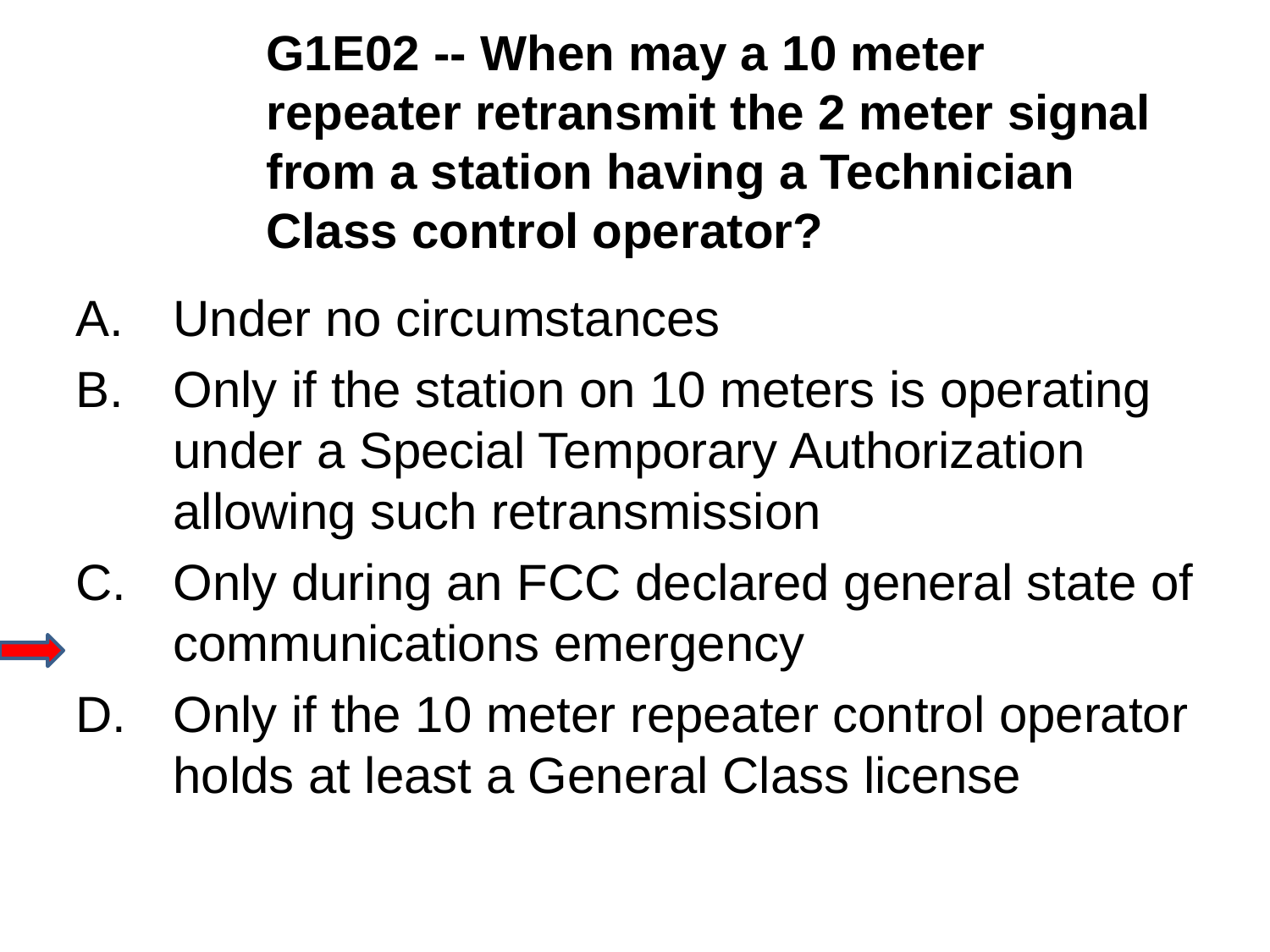

G1E02 -- When may a 10 meter repeater retransmit the 2 meter signal from a station having a Technician Class control operator?
A.	Under no circumstances
B.	Only if the station on 10 meters is operating under a Special Temporary Authorization allowing such retransmission
C.	Only during an FCC declared general state of communications emergency
D.	Only if the 10 meter repeater control operator holds at least a General Class license